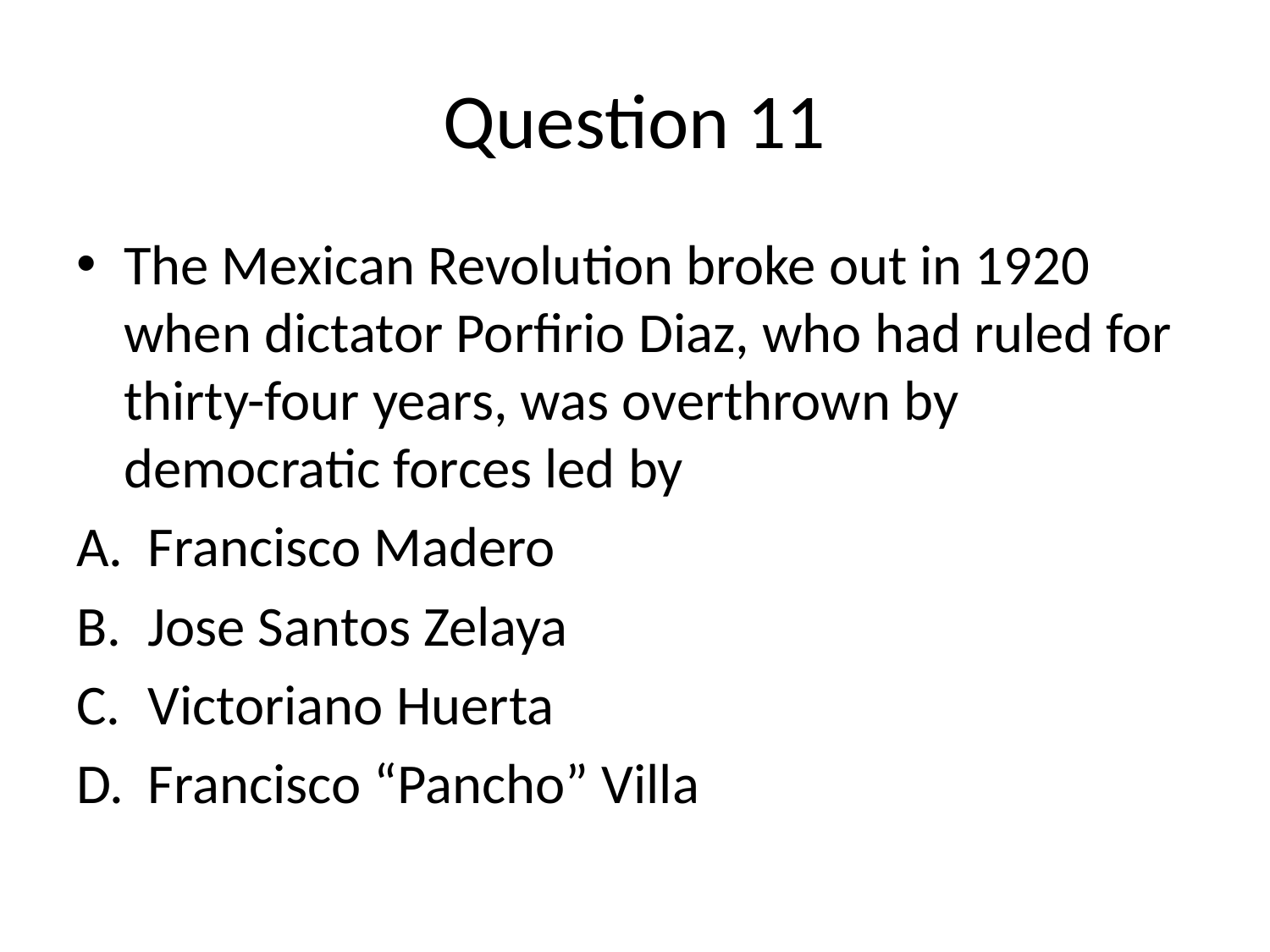

# Question 11
The Mexican Revolution broke out in 1920 when dictator Porfirio Diaz, who had ruled for thirty-four years, was overthrown by democratic forces led by
Francisco Madero
Jose Santos Zelaya
Victoriano Huerta
Francisco “Pancho” Villa